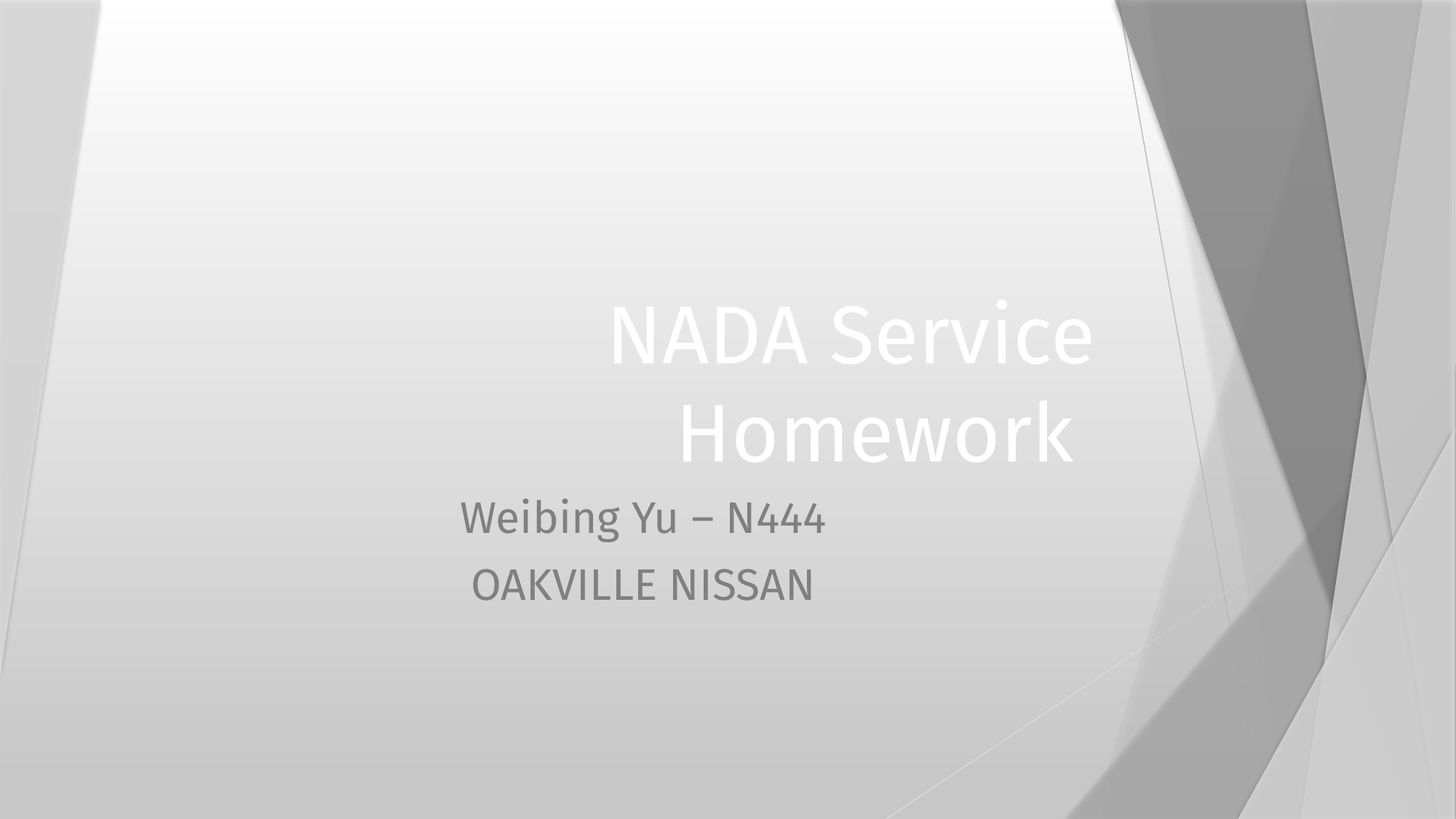

# NADA Service Homework
Weibing Yu – N444
OAKVILLE NISSAN